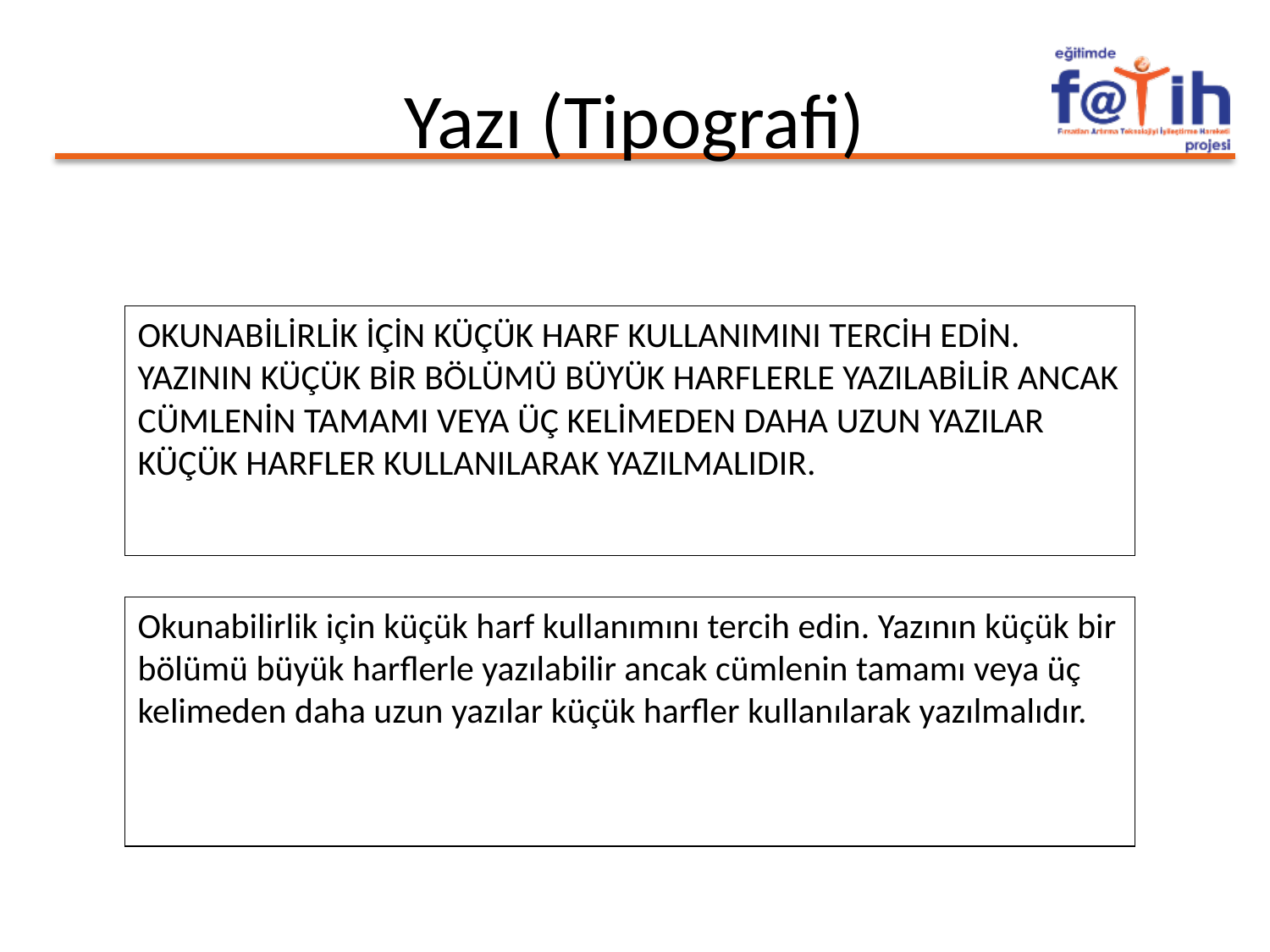

# Yazı (Tipografi)

OKUNABİLİRLİK İÇİN KÜÇÜK HARF KULLANIMINI TERCİH EDİN. YAZININ KÜÇÜK BİR BÖLÜMÜ BÜYÜK HARFLERLE YAZILABİLİR ANCAK CÜMLENİN TAMAMI VEYA ÜÇ KELİMEDEN DAHA UZUN YAZILAR KÜÇÜK HARFLER KULLANILARAK YAZILMALIDIR.
Okunabilirlik için küçük harf kullanımını tercih edin. Yazının küçük bir bölümü büyük harflerle yazılabilir ancak cümlenin tamamı veya üç kelimeden daha uzun yazılar küçük harfler kullanılarak yazılmalıdır.